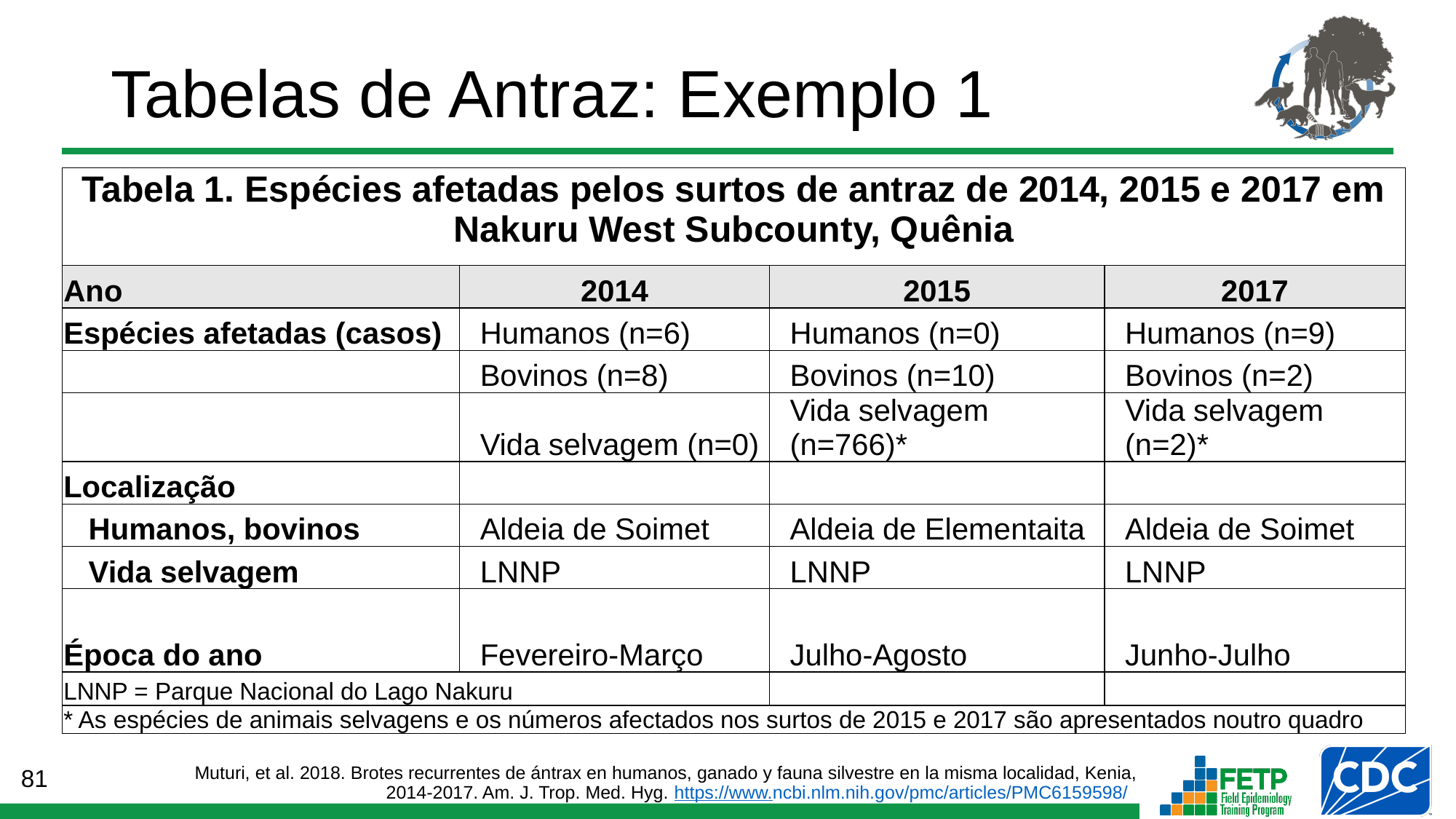

# Tabelas de Antraz: Exemplo 1
| Tabela 1. Espécies afetadas pelos surtos de antraz de 2014, 2015 e 2017 em Nakuru West Subcounty, Quênia |  |  |  |
| --- | --- | --- | --- |
| Ano | 2014 | 2015 | 2017 |
| Espécies afetadas (casos) | Humanos (n=6) | Humanos (n=0) | Humanos (n=9) |
|  | Bovinos (n=8) | Bovinos (n=10) | Bovinos (n=2) |
|  | Vida selvagem (n=0) | Vida selvagem (n=766)\* | Vida selvagem (n=2)\* |
| Localização |  |  |  |
| Humanos, bovinos | Aldeia de Soimet | Aldeia de Elementaita | Aldeia de Soimet |
| Vida selvagem | LNNP | LNNP | LNNP |
| Época do ano | Fevereiro-Março | Julho-Agosto | Junho-Julho |
| LNNP = Parque Nacional do Lago Nakuru |  |  |  |
| \* As espécies de animais selvagens e os números afectados nos surtos de 2015 e 2017 são apresentados noutro quadro |  |  |  |
Muturi, et al. 2018. Brotes recurrentes de ántrax en humanos, ganado y fauna silvestre en la misma localidad, Kenia, 2014-2017. Am. J. Trop. Med. Hyg. https://www.ncbi.nlm.nih.gov/pmc/articles/PMC6159598/